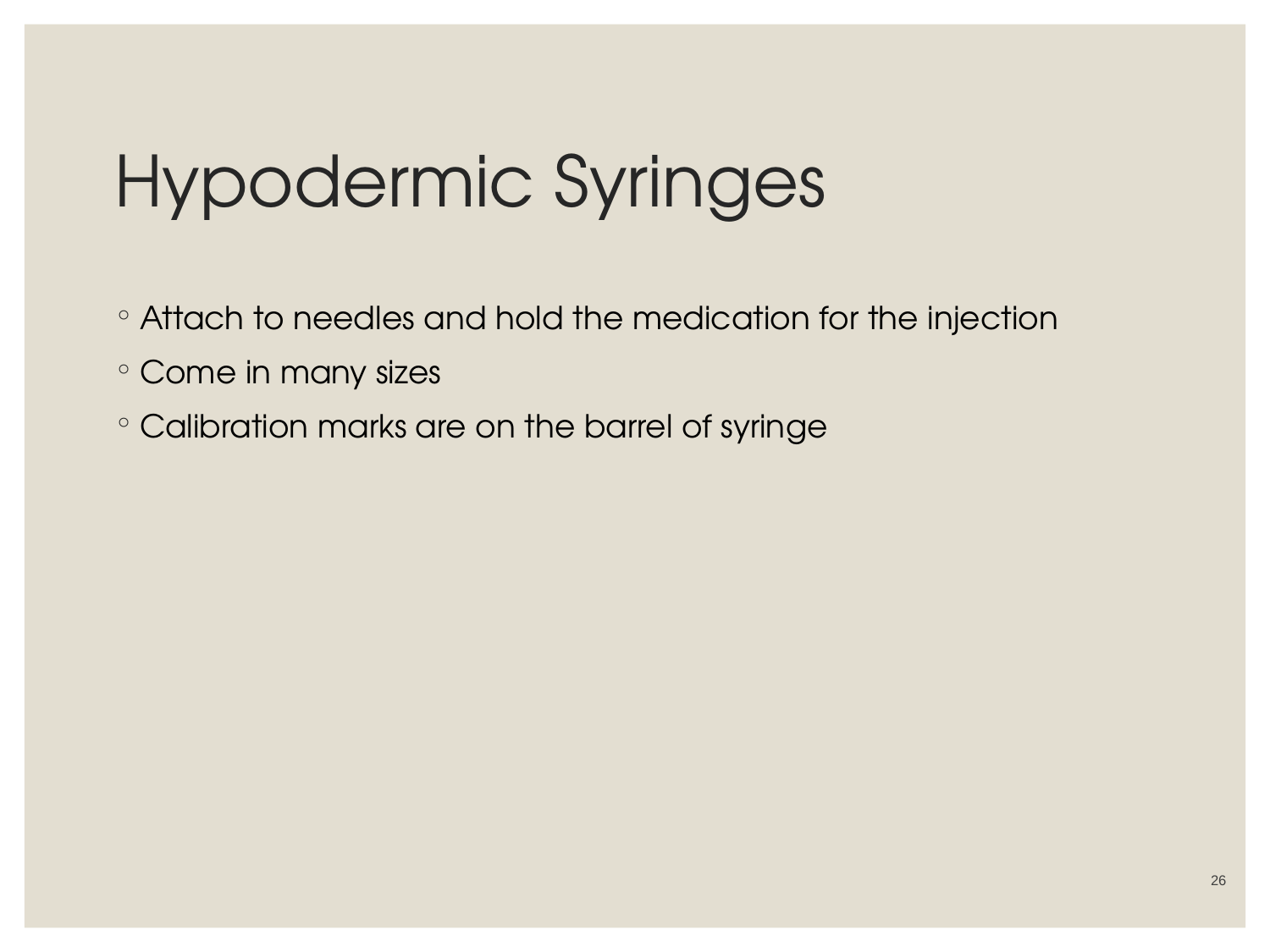

# Hypodermic Syringes
Attach to needles and hold the medication for the injection
Come in many sizes
Calibration marks are on the barrel of syringe
 26